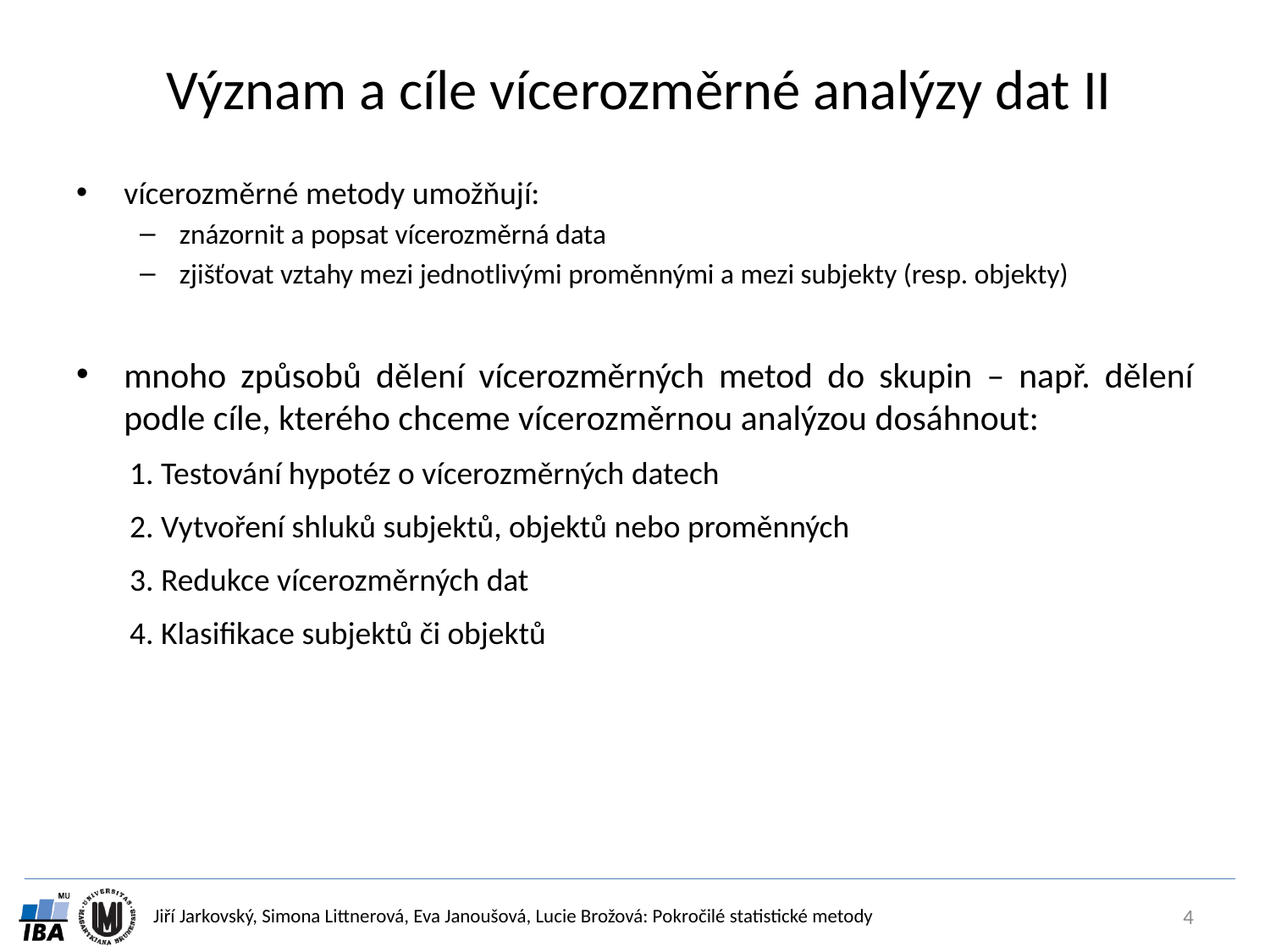

# Význam a cíle vícerozměrné analýzy dat II
vícerozměrné metody umožňují:
znázornit a popsat vícerozměrná data
zjišťovat vztahy mezi jednotlivými proměnnými a mezi subjekty (resp. objekty)
mnoho způsobů dělení vícerozměrných metod do skupin – např. dělení podle cíle, kterého chceme vícerozměrnou analýzou dosáhnout:
1. Testování hypotéz o vícerozměrných datech
2. Vytvoření shluků subjektů, objektů nebo proměnných
3. Redukce vícerozměrných dat
4. Klasifikace subjektů či objektů
4